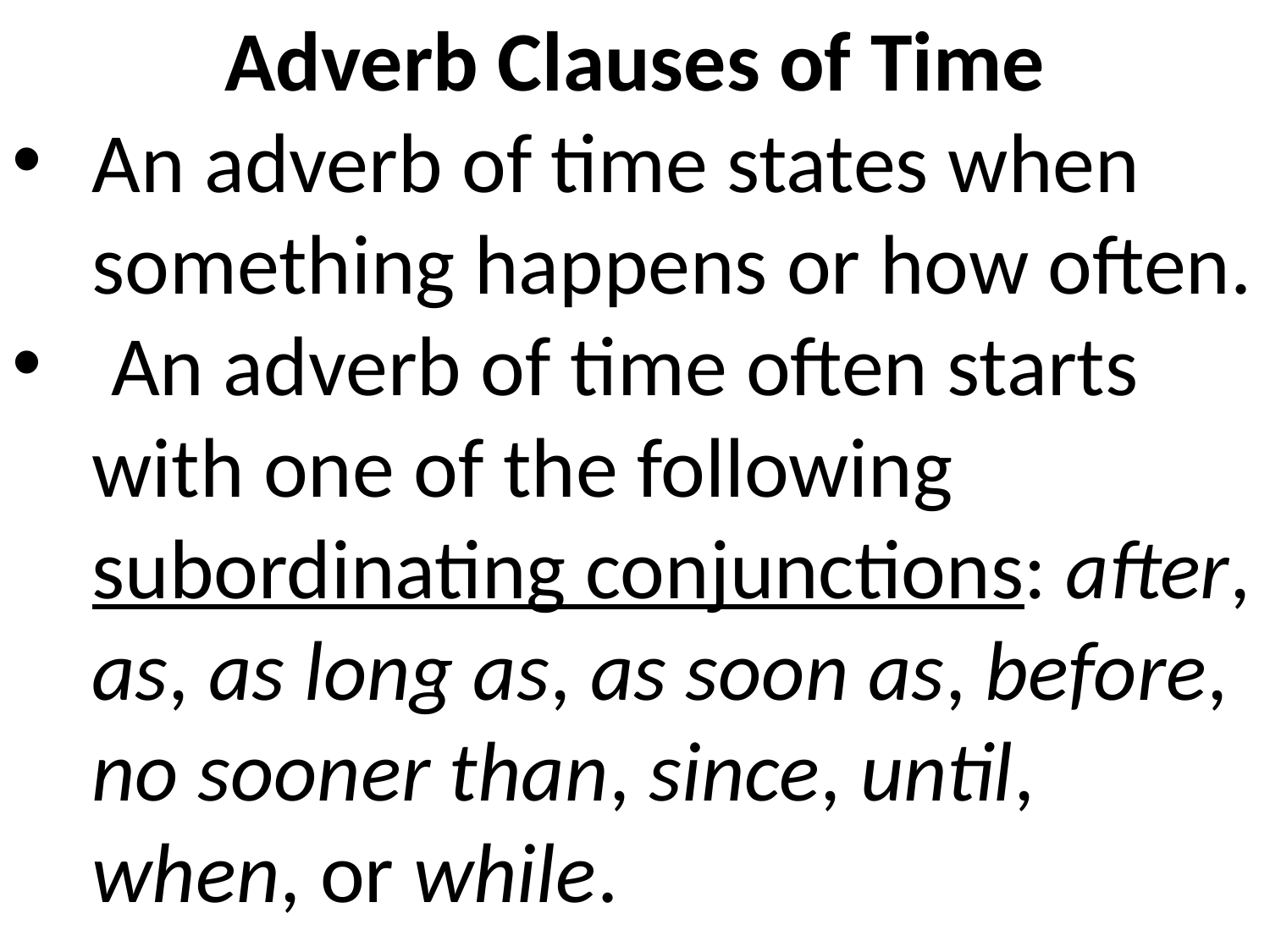

Adverb Clauses of Time
An adverb of time states when something happens or how often.
 An adverb of time often starts with one of the following subordinating conjunctions: after, as, as long as, as soon as, before, no sooner than, since, until, when, or while.